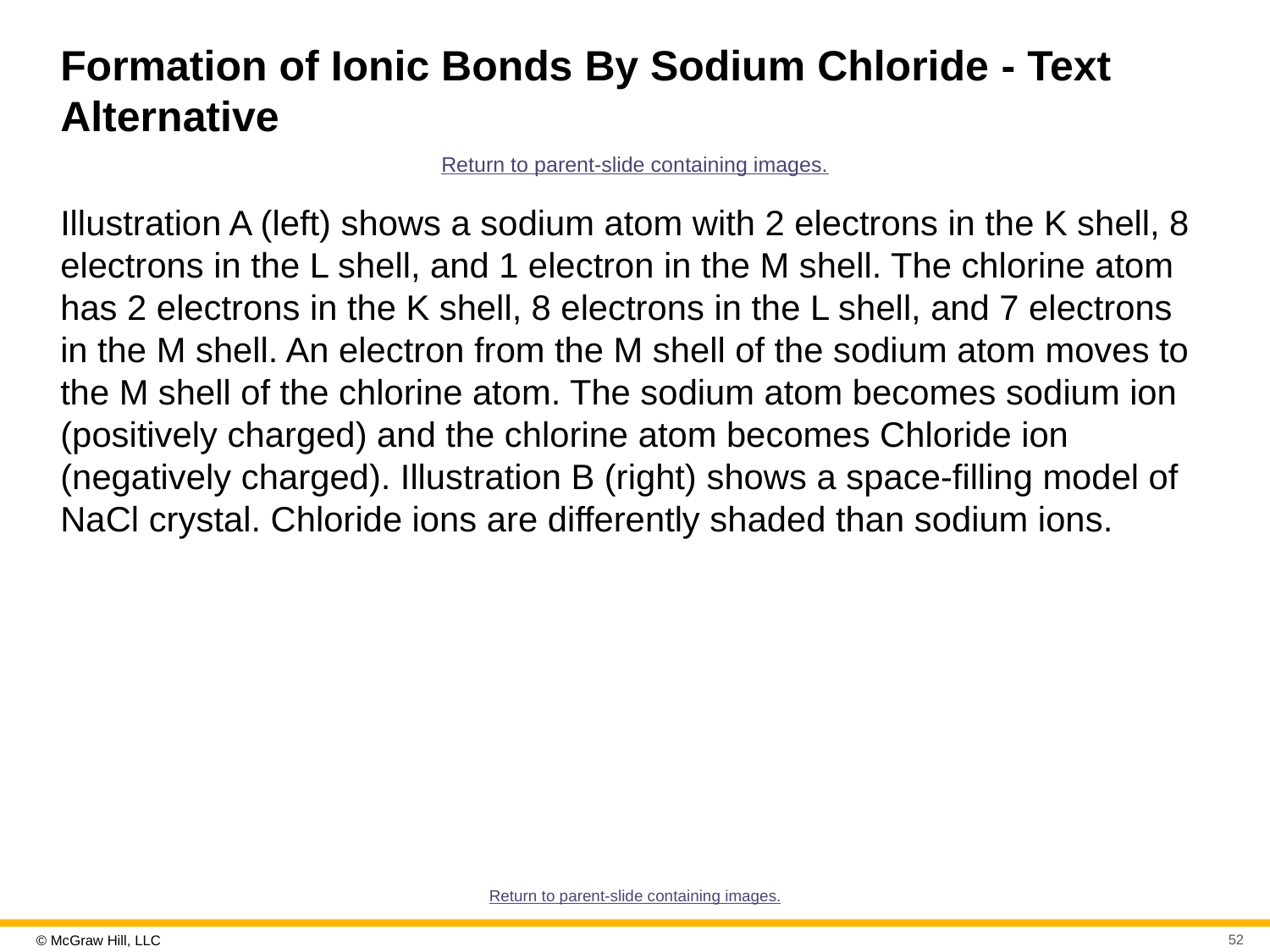

# Formation of Ionic Bonds By Sodium Chloride - Text Alternative
Return to parent-slide containing images.
Illustration A (left) shows a sodium atom with 2 electrons in the K shell, 8 electrons in the L shell, and 1 electron in the M shell. The chlorine atom has 2 electrons in the K shell, 8 electrons in the L shell, and 7 electrons in the M shell. An electron from the M shell of the sodium atom moves to the M shell of the chlorine atom. The sodium atom becomes sodium ion (positively charged) and the chlorine atom becomes Chloride ion (negatively charged). Illustration B (right) shows a space-filling model of NaCl crystal. Chloride ions are differently shaded than sodium ions.
Return to parent-slide containing images.
52